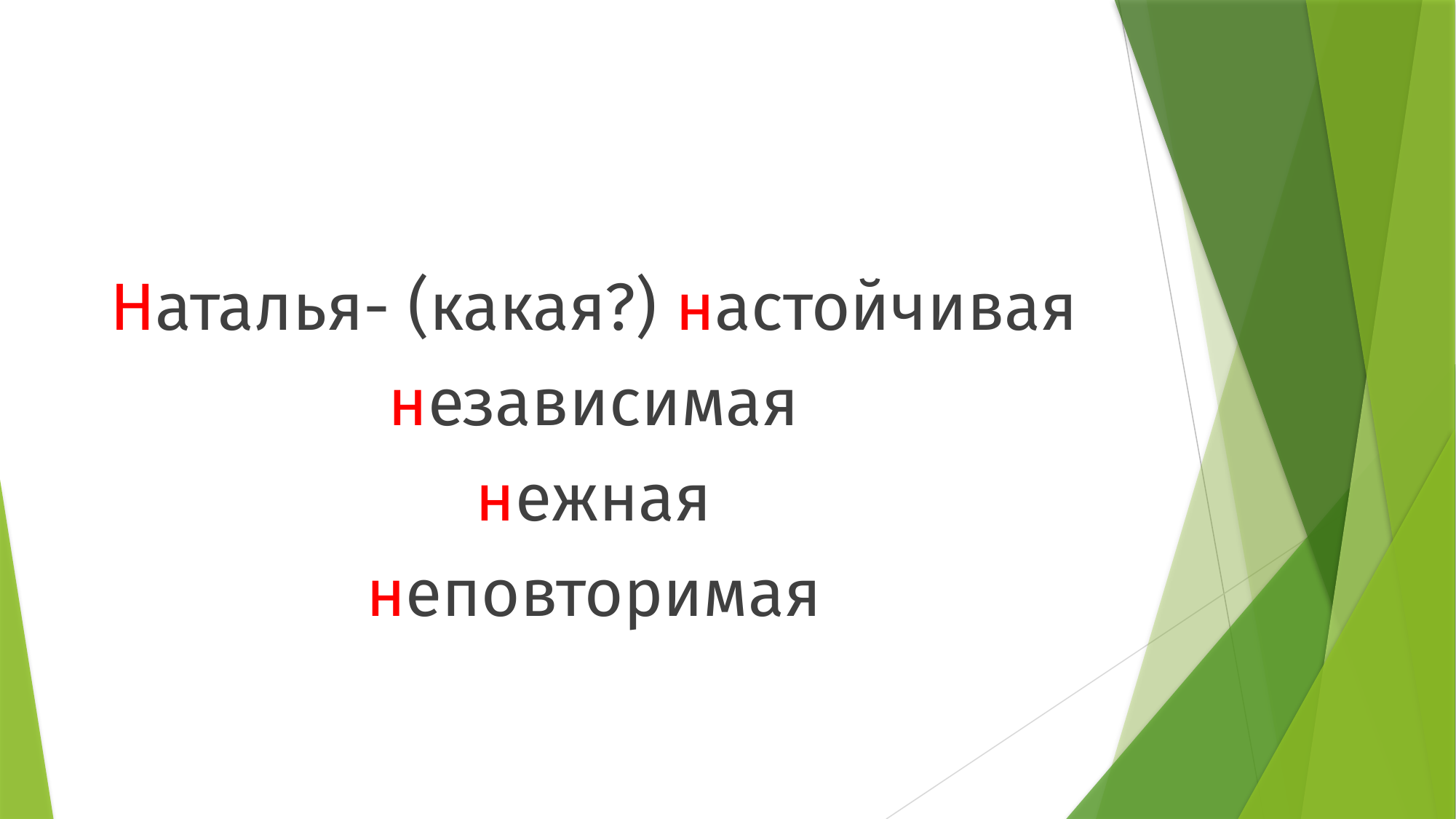

#
Наталья- (какая?) настойчивая
независимая
нежная
неповторимая